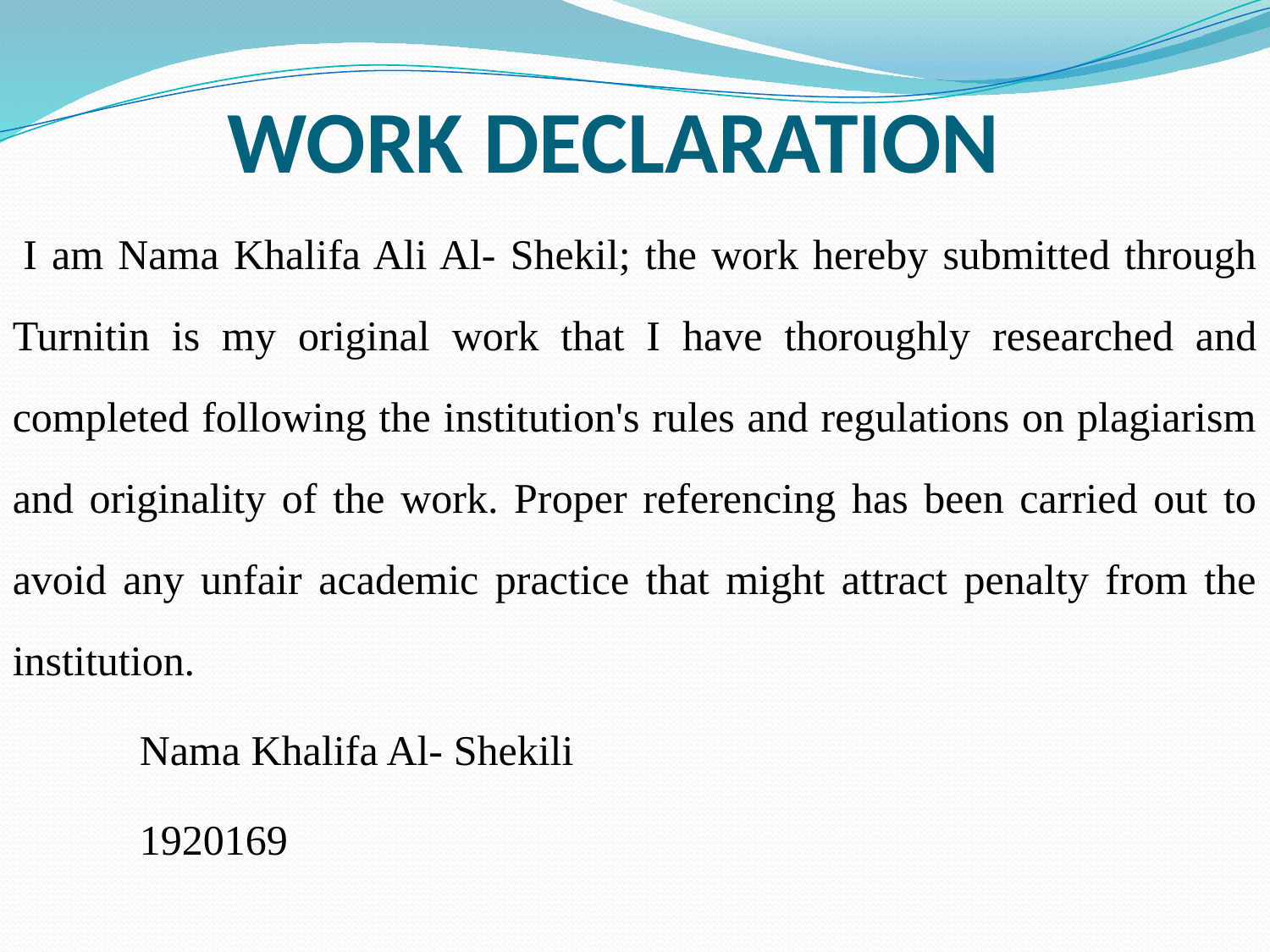

# WORK DECLARATION
 I am Nama Khalifa Ali Al- Shekil; the work hereby submitted through Turnitin is my original work that I have thoroughly researched and completed following the institution's rules and regulations on plagiarism and originality of the work. Proper referencing has been carried out to avoid any unfair academic practice that might attract penalty from the institution.
	Nama Khalifa Al- Shekili
	1920169